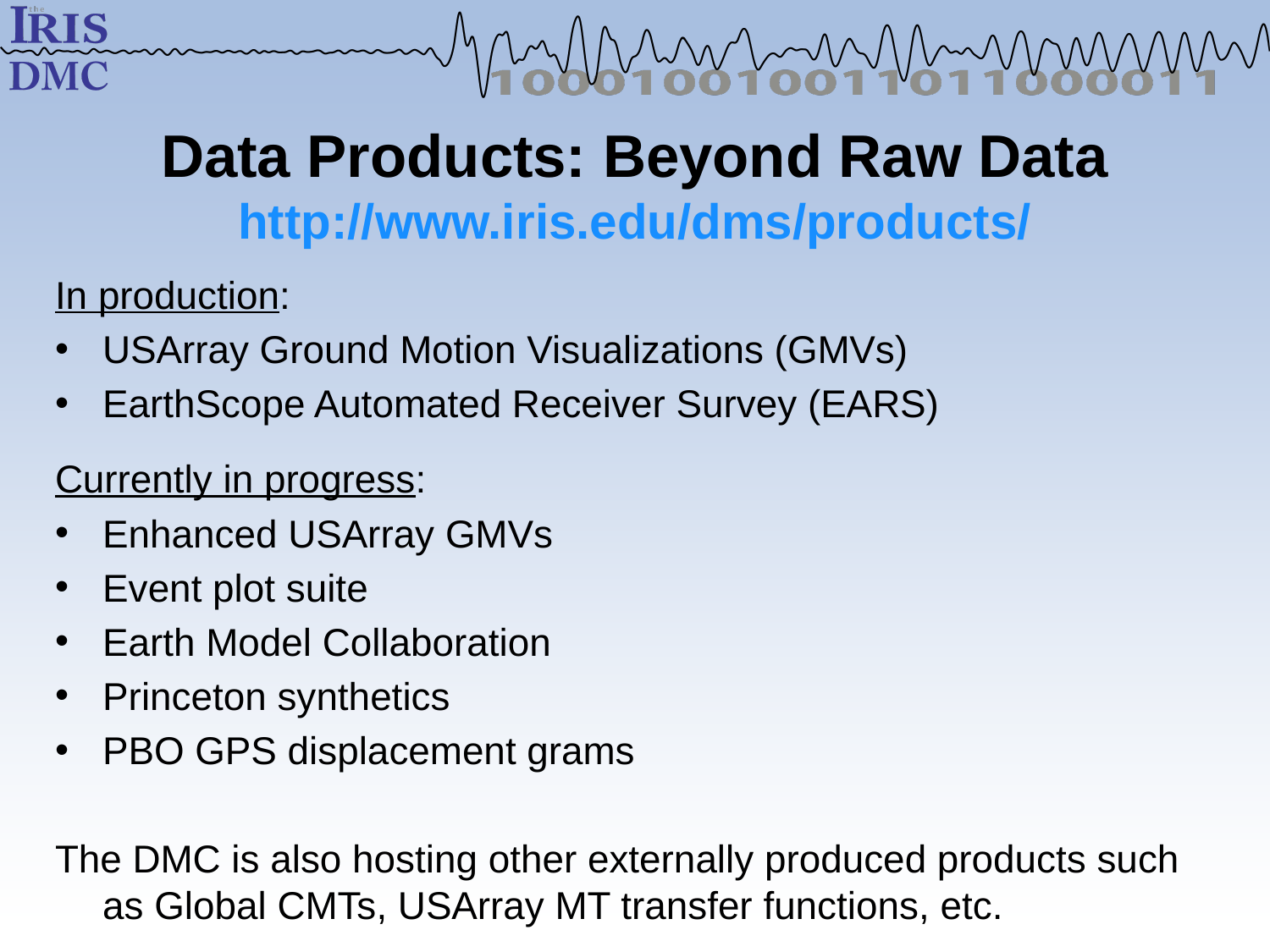

# Data Products: Beyond Raw Data http://www.iris.edu/dms/products/
In production:
USArray Ground Motion Visualizations (GMVs)
EarthScope Automated Receiver Survey (EARS)
Currently in progress:
Enhanced USArray GMVs
Event plot suite
Earth Model Collaboration
Princeton synthetics
PBO GPS displacement grams

The DMC is also hosting other externally produced products such as Global CMTs, USArray MT transfer functions, etc.